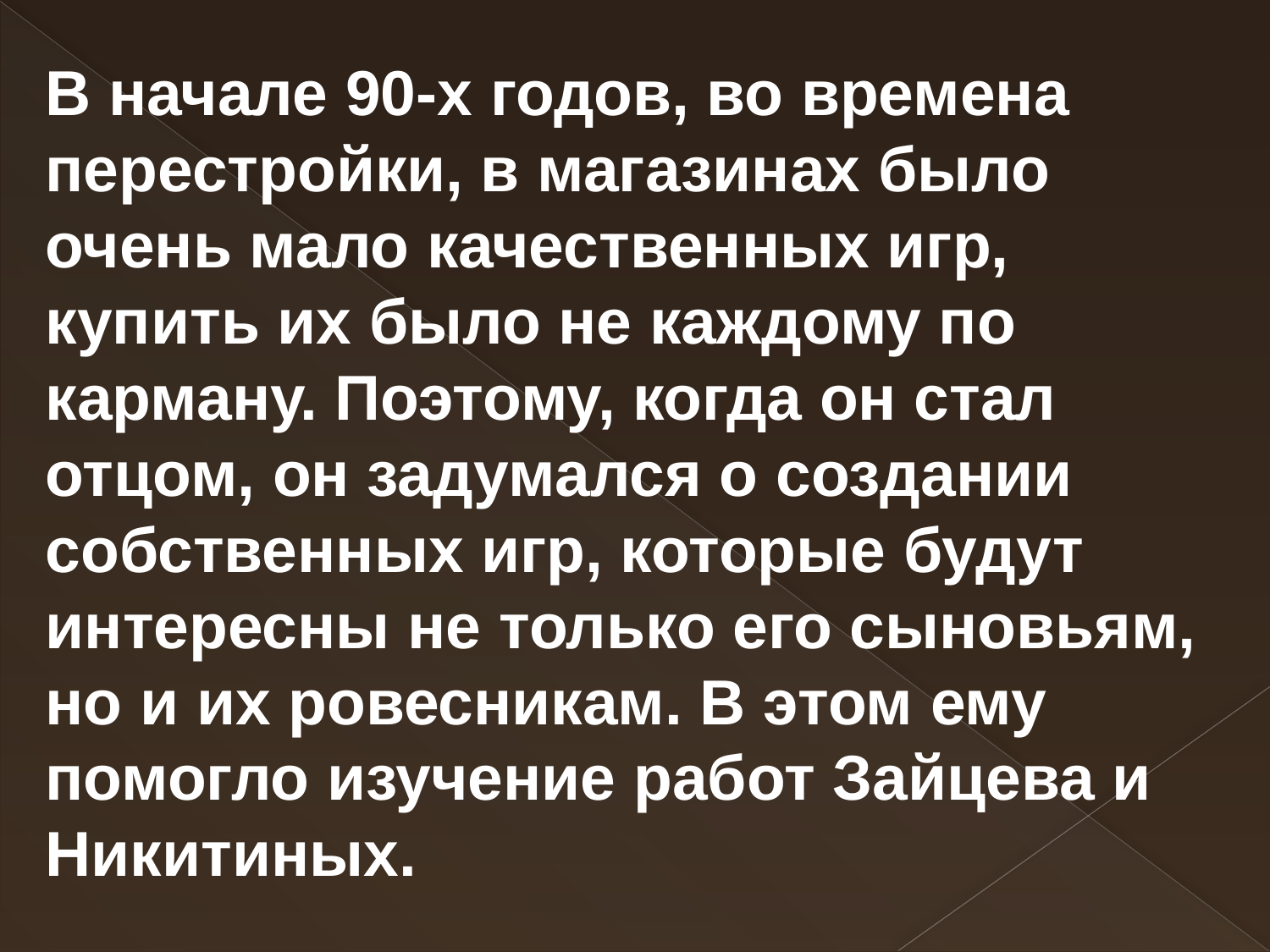

В начале 90-х годов, во времена перестройки, в магазинах было очень мало качественных игр, купить их было не каждому по карману. Поэтому, когда он стал отцом, он задумался о создании собственных игр, которые будут интересны не только его сыновьям, но и их ровесникам. В этом ему помогло изучение работ Зайцева и Никитиных.